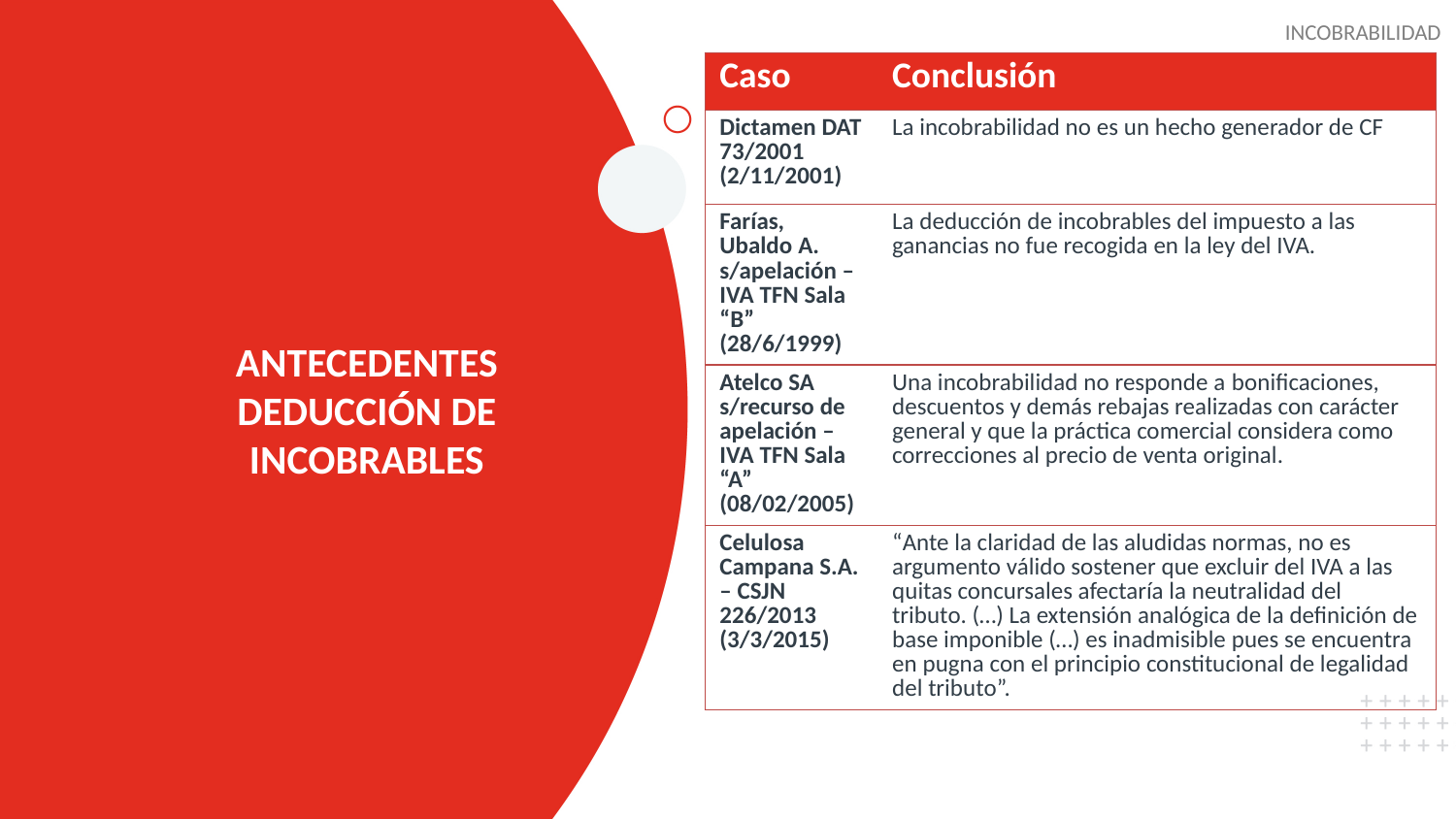

INCOBRABILIDAD
| Caso | Conclusión |
| --- | --- |
| Dictamen DAT 73/2001 (2/11/2001) | La incobrabilidad no es un hecho generador de CF |
| Farías, Ubaldo A. s/apelación – IVA TFN Sala “B” (28/6/1999) | La deducción de incobrables del impuesto a las ganancias no fue recogida en la ley del IVA. |
| Atelco SA s/recurso de apelación – IVA TFN Sala “A” (08/02/2005) | Una incobrabilidad no responde a bonificaciones, descuentos y demás rebajas realizadas con carácter general y que la práctica comercial considera como correcciones al precio de venta original. |
| Celulosa Campana S.A. – CSJN 226/2013 (3/3/2015) | “Ante la claridad de las aludidas normas, no es argumento válido sostener que excluir del IVA a las quitas concursales afectaría la neutralidad del tributo. (…) La extensión analógica de la definición de base imponible (…) es inadmisible pues se encuentra en pugna con el principio constitucional de legalidad del tributo”. |
# ANTECEDENTES DEDUCCIÓN DE INCOBRABLES